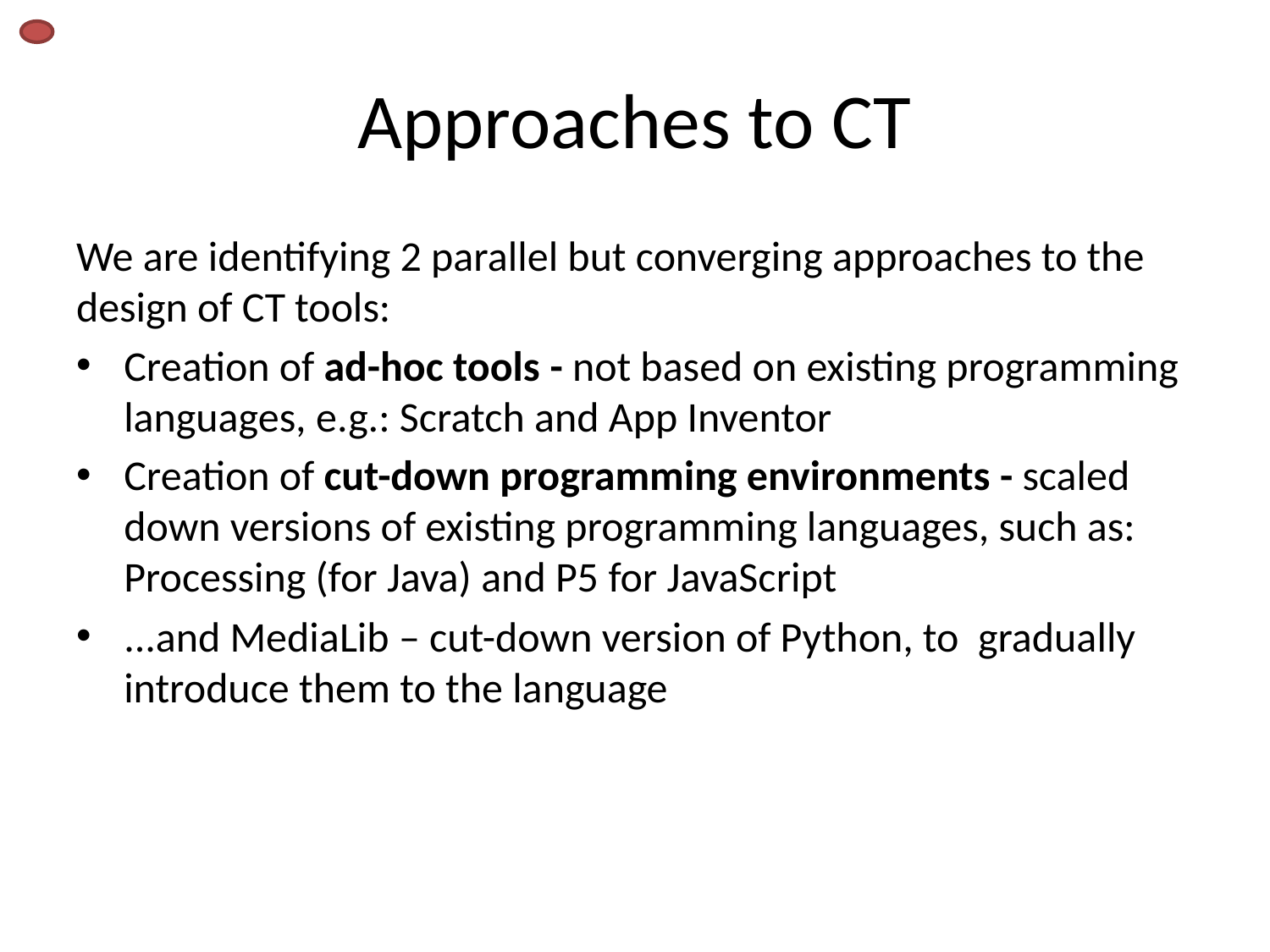

# Approaches to CT
We are identifying 2 parallel but converging approaches to the design of CT tools:
Creation of ad-hoc tools - not based on existing programming languages, e.g.: Scratch and App Inventor
Creation of cut-down programming environments - scaled down versions of existing programming languages, such as: Processing (for Java) and P5 for JavaScript
...and MediaLib – cut-down version of Python, to  gradually introduce them to the language